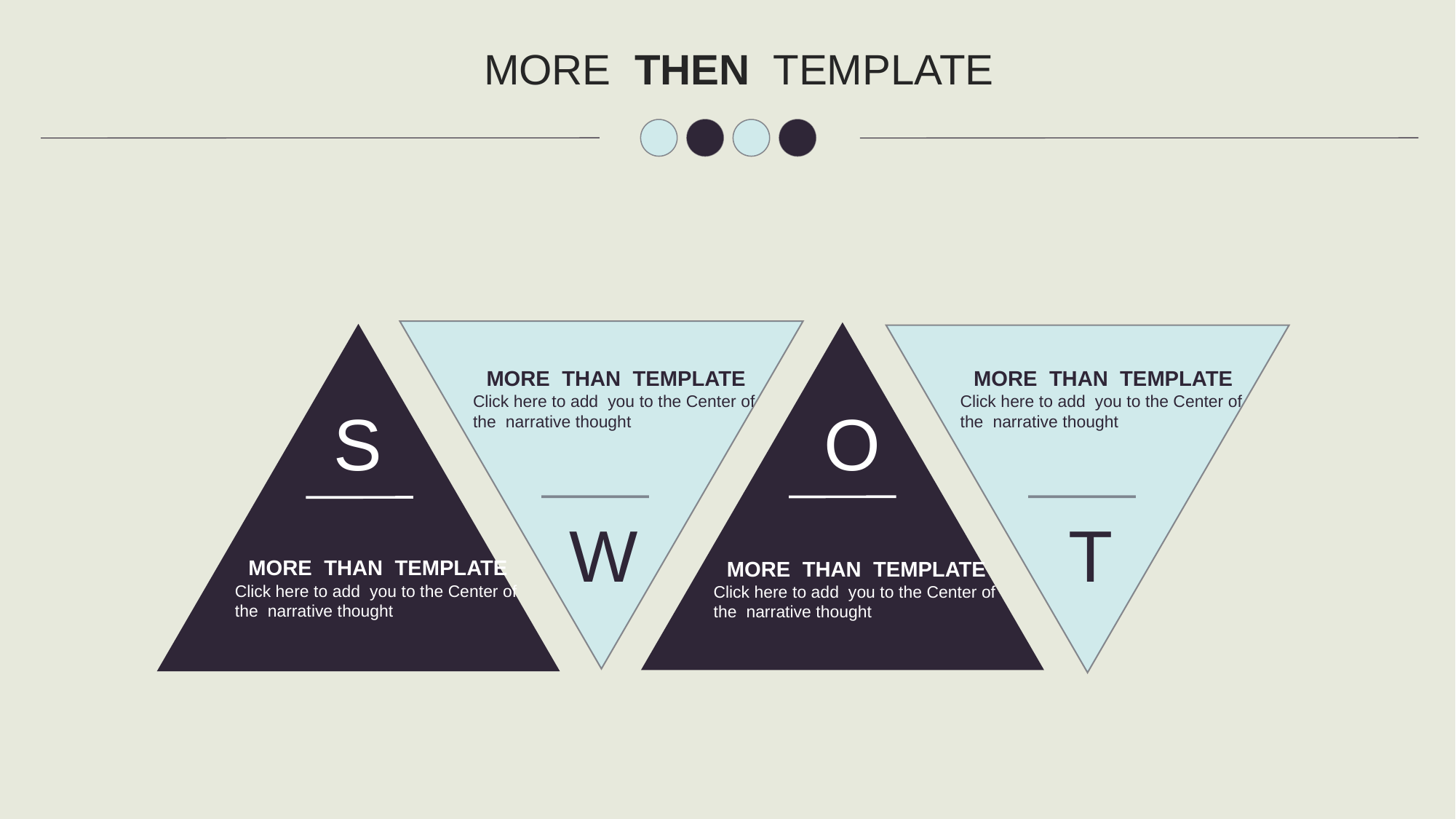

MORE  THEN  TEMPLATE

  MORE  THAN  TEMPLATE
Click here to add  you to the Center of
the  narrative thought

  MORE  THAN  TEMPLATE
Click here to add  you to the Center of
the  narrative thought

  S
  O

  W
  T
  MORE  THAN  TEMPLATE
Click here to add  you to the Center of
the  narrative thought

  MORE  THAN  TEMPLATE
Click here to add  you to the Center of
the  narrative thought